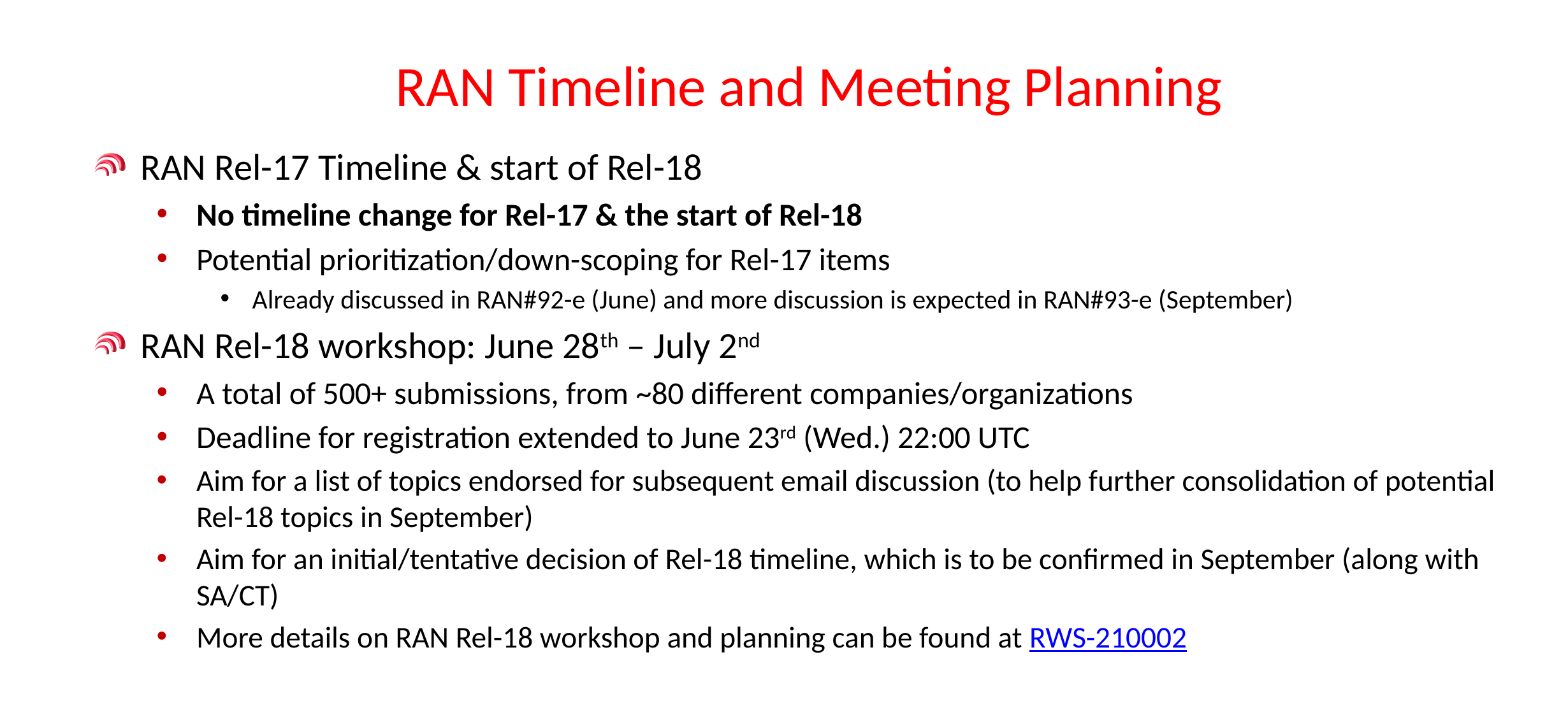

# RAN Timeline and Meeting Planning
RAN Rel-17 Timeline & start of Rel-18
No timeline change for Rel-17 & the start of Rel-18
Potential prioritization/down-scoping for Rel-17 items
Already discussed in RAN#92-e (June) and more discussion is expected in RAN#93-e (September)
RAN Rel-18 workshop: June 28th – July 2nd
A total of 500+ submissions, from ~80 different companies/organizations
Deadline for registration extended to June 23rd (Wed.) 22:00 UTC
Aim for a list of topics endorsed for subsequent email discussion (to help further consolidation of potential Rel-18 topics in September)
Aim for an initial/tentative decision of Rel-18 timeline, which is to be confirmed in September (along with SA/CT)
More details on RAN Rel-18 workshop and planning can be found at RWS-210002